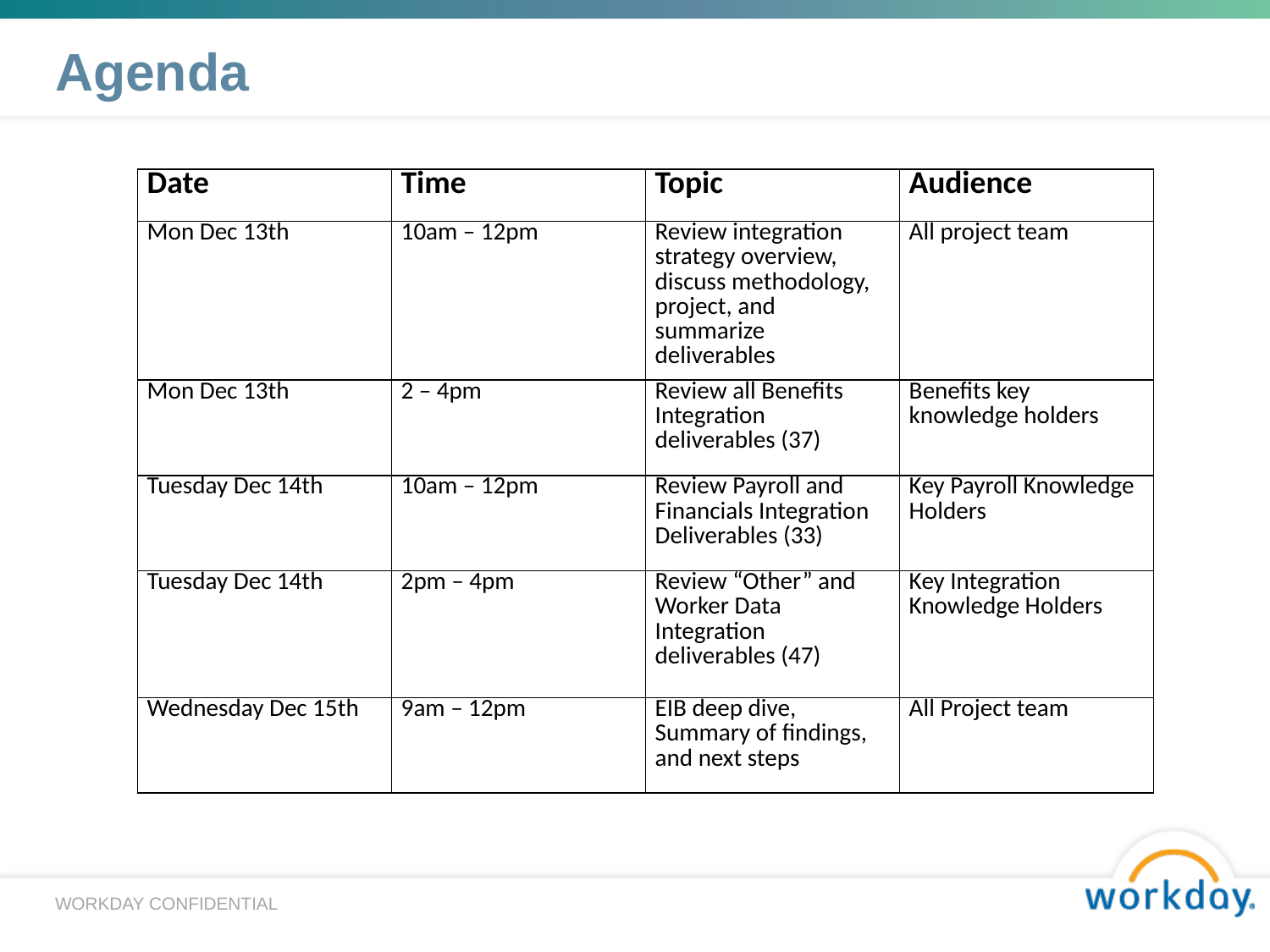

# Agenda
| Date | Time | Topic | Audience |
| --- | --- | --- | --- |
| Mon Dec 13th | 10am – 12pm | Review integration strategy overview, discuss methodology, project, and summarize deliverables | All project team |
| Mon Dec 13th | 2 – 4pm | Review all Benefits Integration deliverables (37) | Benefits key knowledge holders |
| Tuesday Dec 14th | 10am – 12pm | Review Payroll and Financials Integration Deliverables (33) | Key Payroll Knowledge Holders |
| Tuesday Dec 14th | 2pm – 4pm | Review “Other” and Worker Data Integration deliverables (47) | Key Integration Knowledge Holders |
| Wednesday Dec 15th | 9am – 12pm | EIB deep dive, Summary of findings, and next steps | All Project team |
WORKDAY CONFIDENTIAL